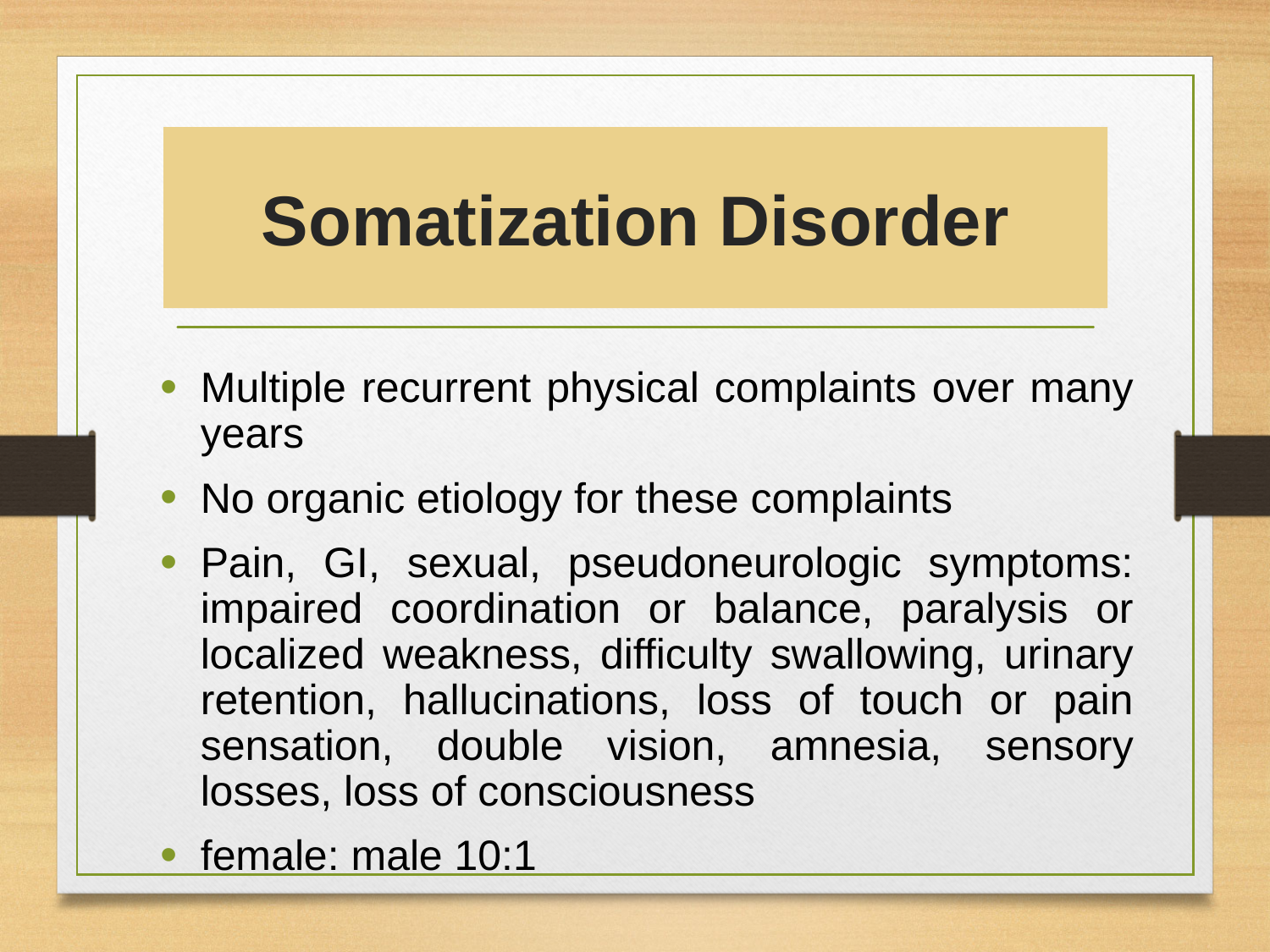

# Somatization Disorder
Multiple recurrent physical complaints over many years
No organic etiology for these complaints
Pain, GI, sexual, pseudoneurologic symptoms: impaired coordination or balance, paralysis or localized weakness, difficulty swallowing, urinary retention, hallucinations, loss of touch or pain sensation, double vision, amnesia, sensory losses, loss of consciousness
female: male 10:1